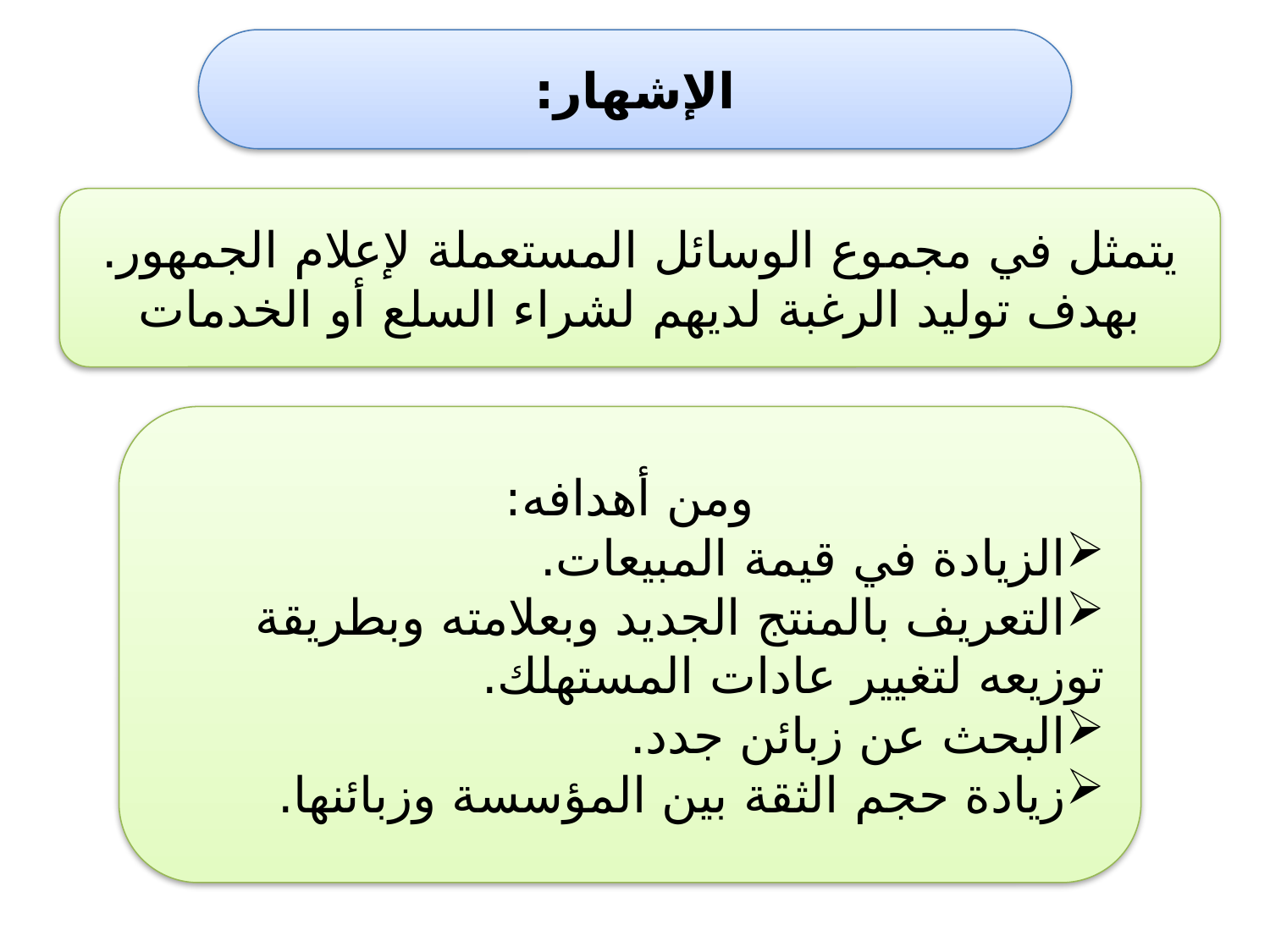

الإشهار:
يتمثل في مجموع الوسائل المستعملة لإعلام الجمهور. بهدف توليد الرغبة لديهم لشراء السلع أو الخدمات
ومن أهدافه:
الزيادة في قيمة المبيعات.
التعريف بالمنتج الجديد وبعلامته وبطريقة توزيعه لتغيير عادات المستهلك.
البحث عن زبائن جدد.
زيادة حجم الثقة بين المؤسسة وزبائنها.